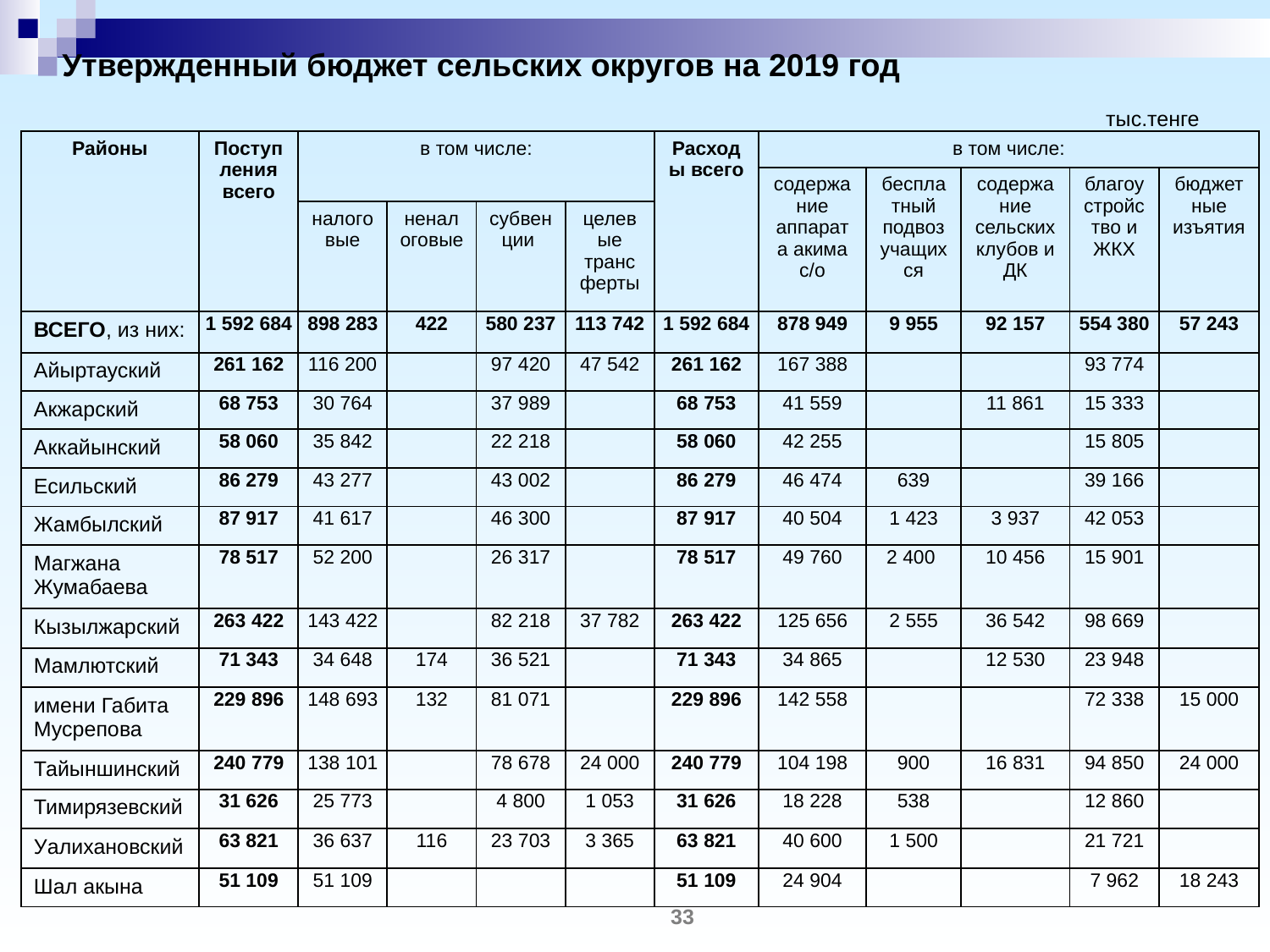

# Утвержденный бюджет сельских округов на 2019 год
тыс.тенге
| Районы | Поступления всего | в том числе: |  |  |  | Расходы всего | в том числе: |  |  |  |  |
| --- | --- | --- | --- | --- | --- | --- | --- | --- | --- | --- | --- |
|  |  |  |  |  |  |  | содержание аппарата акима с/о | бесплатный подвоз учащихся | содержание сельских клубов и ДК | благоустройство и ЖКХ | бюджетные изъятия |
|  |  | налоговые | неналоговые | субвенции | целевые трансферты |  |  |  |  |  |  |
| ВСЕГО, из них: | 1 592 684 | 898 283 | 422 | 580 237 | 113 742 | 1 592 684 | 878 949 | 9 955 | 92 157 | 554 380 | 57 243 |
| Айыртауский | 261 162 | 116 200 |  | 97 420 | 47 542 | 261 162 | 167 388 |  |  | 93 774 |  |
| Акжарский | 68 753 | 30 764 |  | 37 989 |  | 68 753 | 41 559 |  | 11 861 | 15 333 |  |
| Аккайынский | 58 060 | 35 842 |  | 22 218 |  | 58 060 | 42 255 |  |  | 15 805 |  |
| Есильский | 86 279 | 43 277 |  | 43 002 |  | 86 279 | 46 474 | 639 |  | 39 166 |  |
| Жамбылский | 87 917 | 41 617 |  | 46 300 |  | 87 917 | 40 504 | 1 423 | 3 937 | 42 053 |  |
| Магжана Жумабаева | 78 517 | 52 200 |  | 26 317 |  | 78 517 | 49 760 | 2 400 | 10 456 | 15 901 |  |
| Кызылжарский | 263 422 | 143 422 |  | 82 218 | 37 782 | 263 422 | 125 656 | 2 555 | 36 542 | 98 669 |  |
| Мамлютский | 71 343 | 34 648 | 174 | 36 521 |  | 71 343 | 34 865 |  | 12 530 | 23 948 |  |
| имени Габита Мусрепова | 229 896 | 148 693 | 132 | 81 071 |  | 229 896 | 142 558 |  |  | 72 338 | 15 000 |
| Тайыншинский | 240 779 | 138 101 |  | 78 678 | 24 000 | 240 779 | 104 198 | 900 | 16 831 | 94 850 | 24 000 |
| Тимирязевский | 31 626 | 25 773 |  | 4 800 | 1 053 | 31 626 | 18 228 | 538 |  | 12 860 |  |
| Уалихановский | 63 821 | 36 637 | 116 | 23 703 | 3 365 | 63 821 | 40 600 | 1 500 |  | 21 721 |  |
| Шал акына | 51 109 | 51 109 |  |  |  | 51 109 | 24 904 |  |  | 7 962 | 18 243 |
33